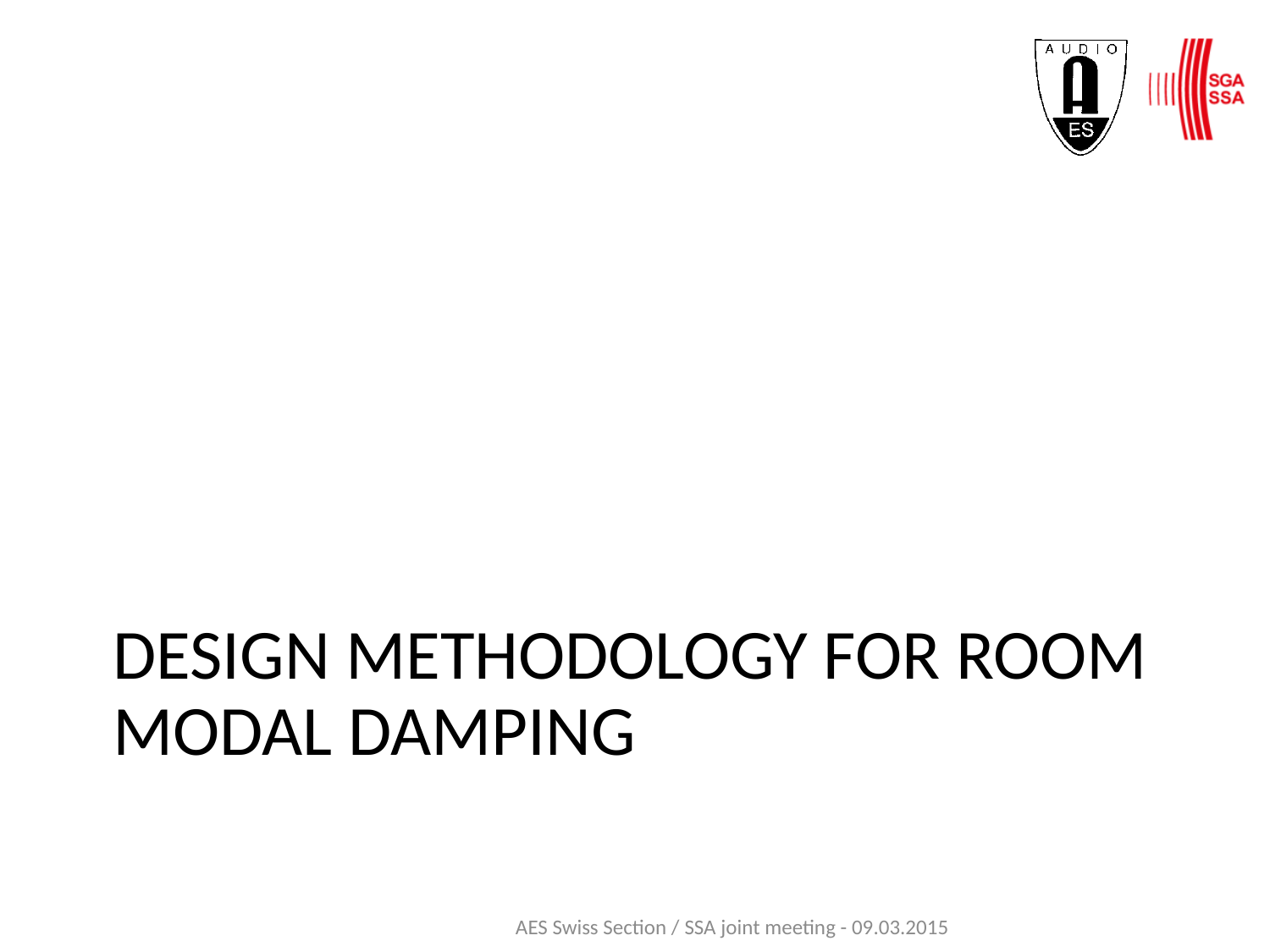

# Design Methodology for room modal damping
AES Swiss Section / SSA joint meeting - 09.03.2015